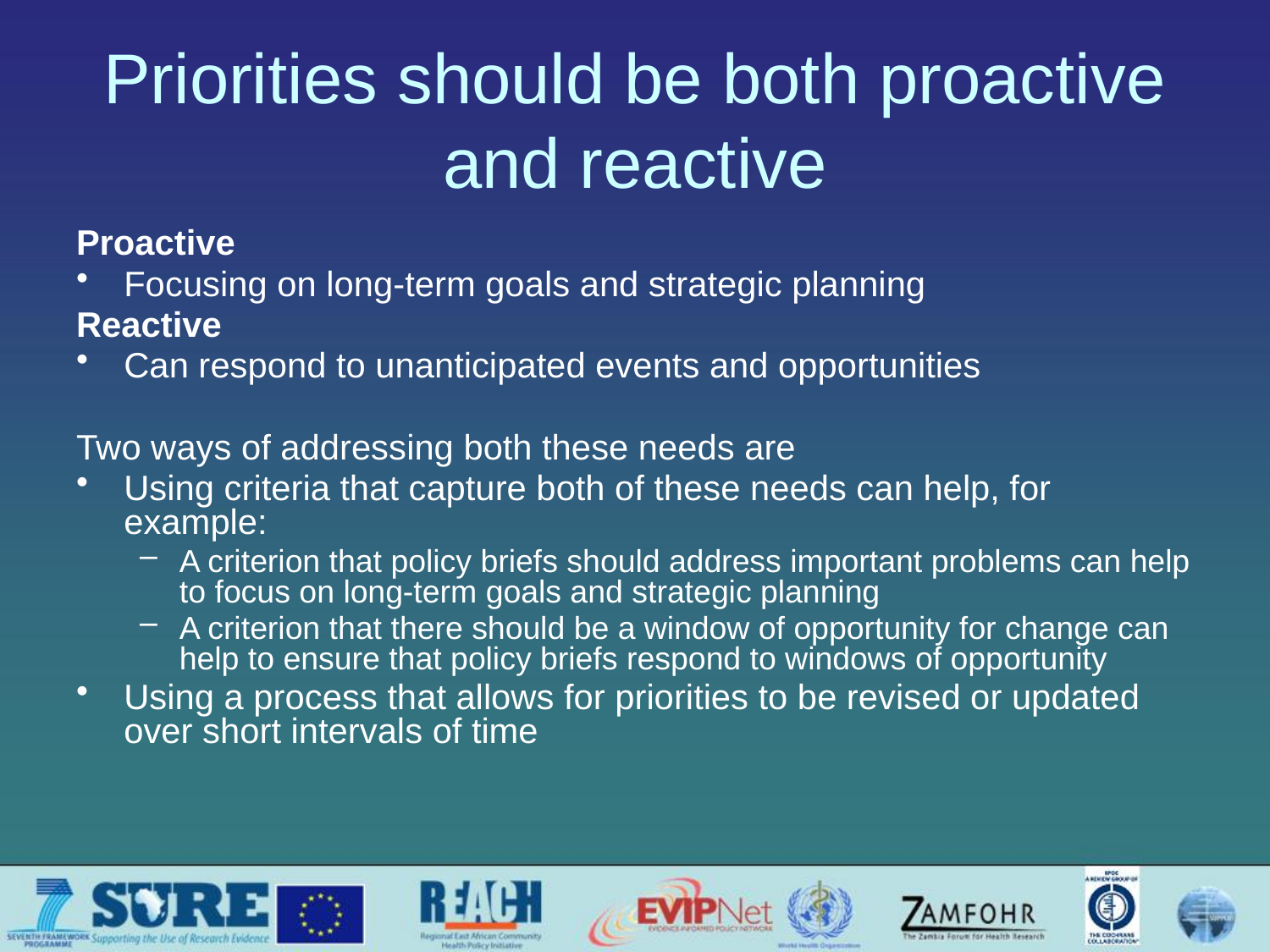

# Priorities should be both proactive and reactive
Proactive
Focusing on long-term goals and strategic planning
Reactive
Can respond to unanticipated events and opportunities

Two ways of addressing both these needs are
Using criteria that capture both of these needs can help, for example:
A criterion that policy briefs should address important problems can help to focus on long-term goals and strategic planning
A criterion that there should be a window of opportunity for change can help to ensure that policy briefs respond to windows of opportunity
Using a process that allows for priorities to be revised or updated over short intervals of time